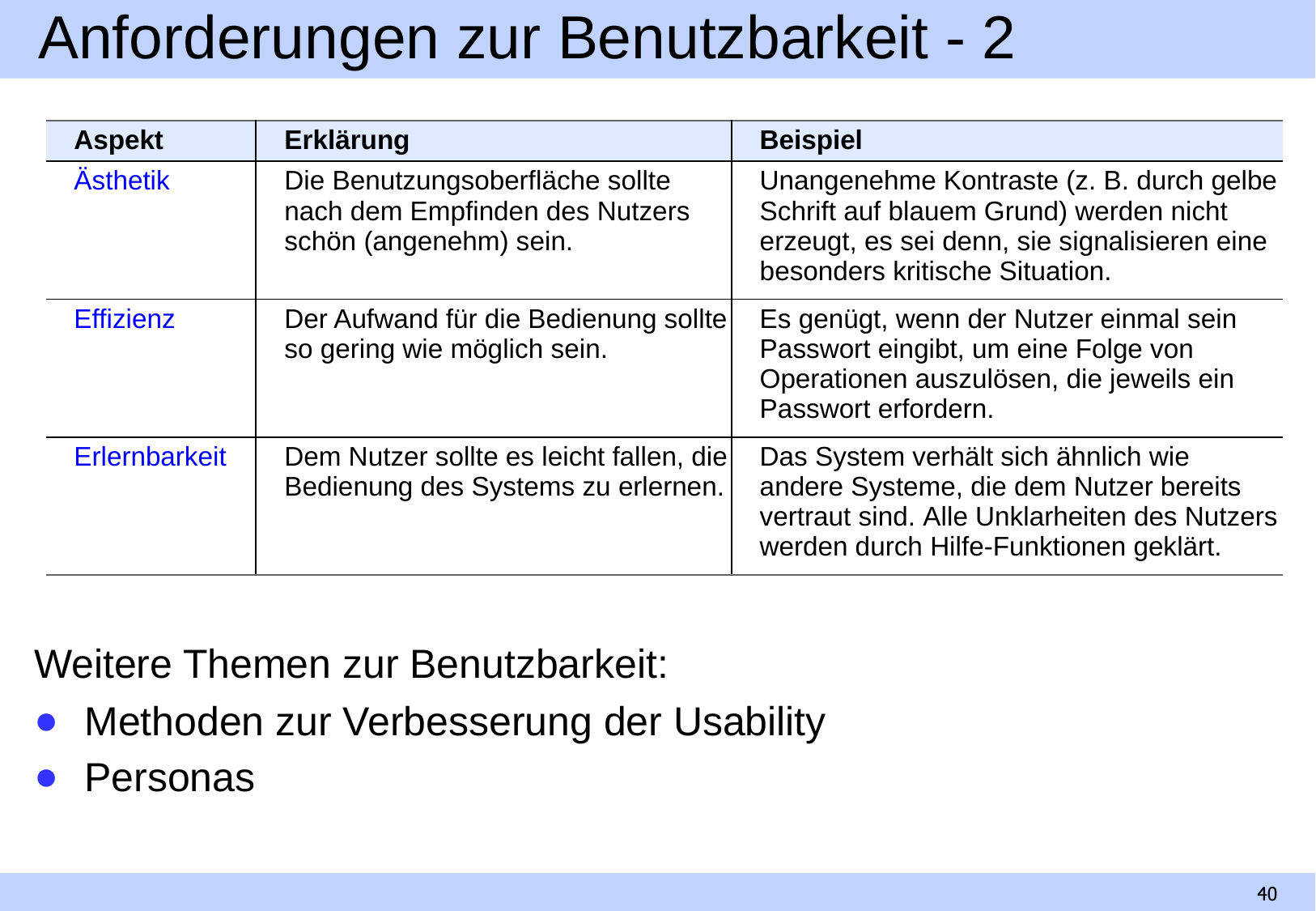

# Anforderungen zur Benutzbarkeit - 2
| Aspekt | Erklärung | Beispiel |
| --- | --- | --- |
| Ästhetik | Die Benutzungsoberfläche sollte nach dem Empfinden des Nutzers schön (angenehm) sein. | Unangenehme Kontraste (z. B. durch gelbe Schrift auf blauem Grund) werden nicht erzeugt, es sei denn, sie signalisieren eine besonders kritische Situation. |
| Effizienz | Der Aufwand für die Bedienung sollte so gering wie möglich sein. | Es genügt, wenn der Nutzer einmal sein Passwort eingibt, um eine Folge von Operationen auszulösen, die jeweils ein Passwort erfordern. |
| Erlernbarkeit | Dem Nutzer sollte es leicht fallen, die Bedienung des Systems zu erlernen. | Das System verhält sich ähnlich wie andere Systeme, die dem Nutzer bereits vertraut sind. Alle Unklarheiten des Nutzers werden durch Hilfe-Funktionen geklärt. |
Weitere Themen zur Benutzbarkeit:
Methoden zur Verbesserung der Usability
Personas

40